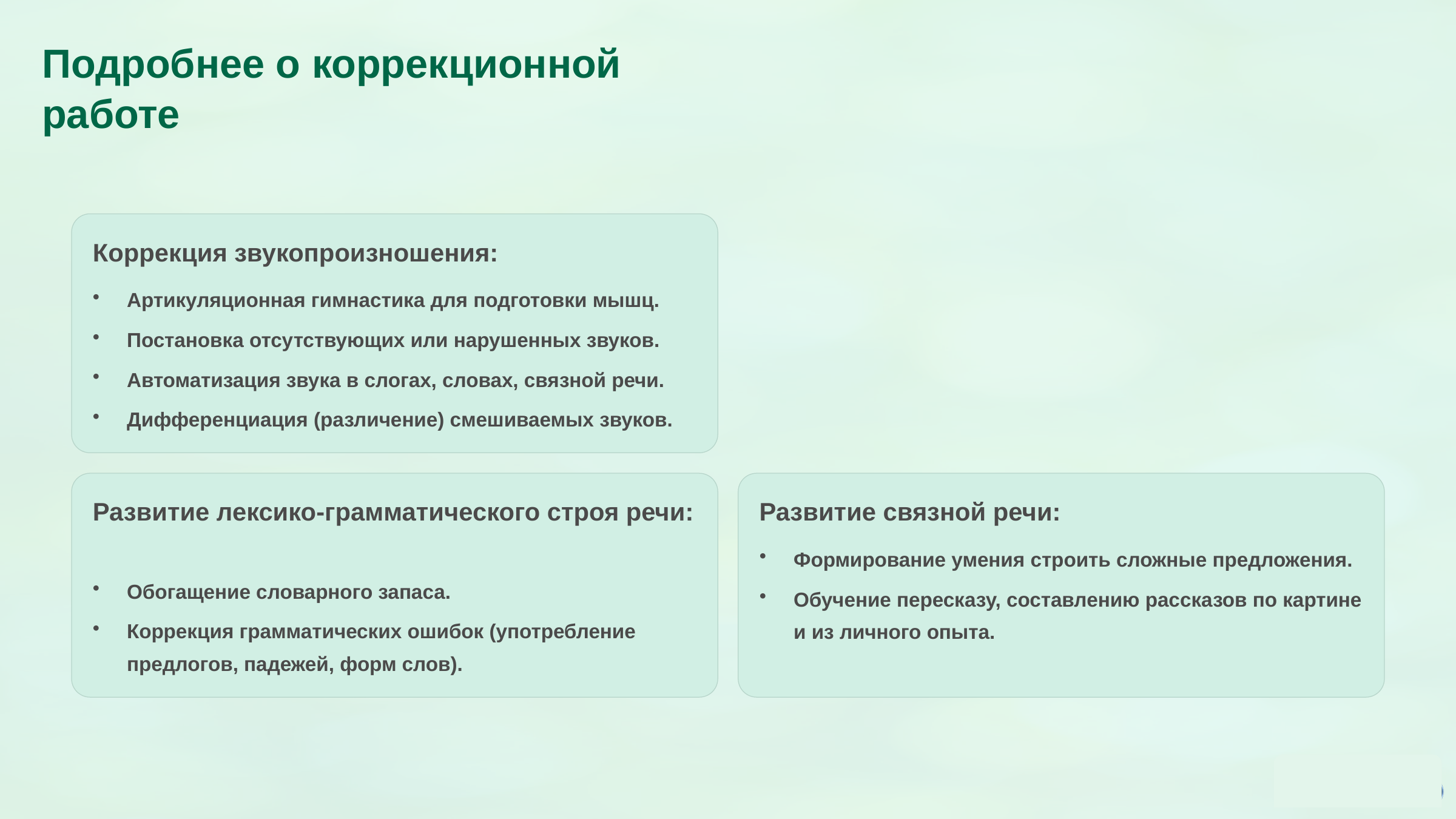

Подробнее о коррекционной
работе

Коррекция звукопроизношения:

Артикуляционная гимнастика для подготовки мышц.

Постановка отсутствующих или нарушенных звуков.

Автоматизация звука в слогах, словах, связной речи.

Дифференциация (различение) смешиваемых звуков.

Развитие лексико-грамматического строя речи:
Развитие связной речи:
Формирование умения строить сложные предложения.
Обогащение словарного запаса.
Обучение пересказу, составлению рассказов по картине и из личного опыта.
Коррекция грамматических ошибок (употребление предлогов, падежей, форм слов).